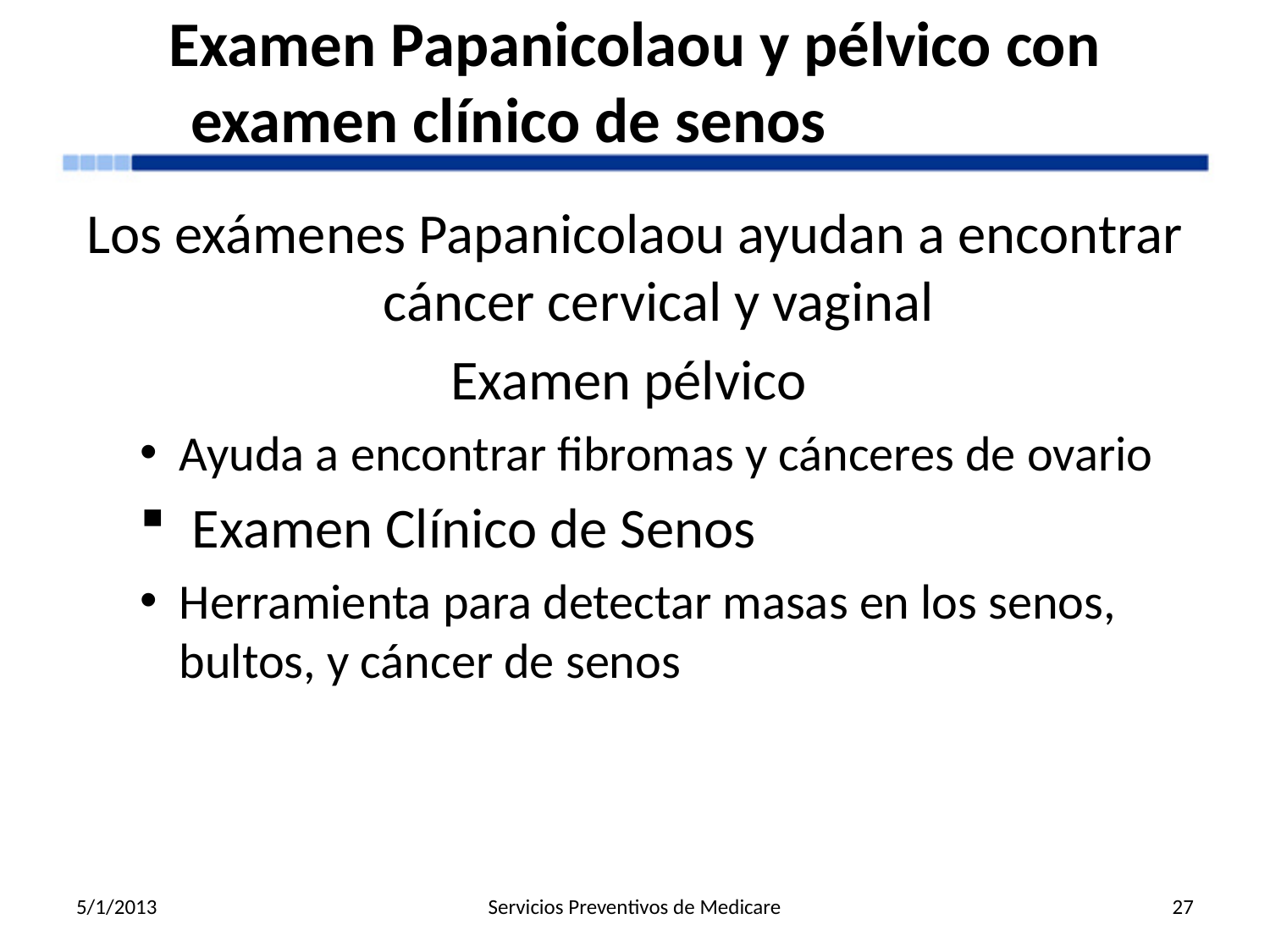

# Examen Papanicolaou y pélvico con examen clínico de senos
Los exámenes Papanicolaou ayudan a encontrar cáncer cervical y vaginal
Examen pélvico
Ayuda a encontrar fibromas y cánceres de ovario
 Examen Clínico de Senos
Herramienta para detectar masas en los senos, bultos, y cáncer de senos

5/1/2013
Servicios Preventivos de Medicare
27